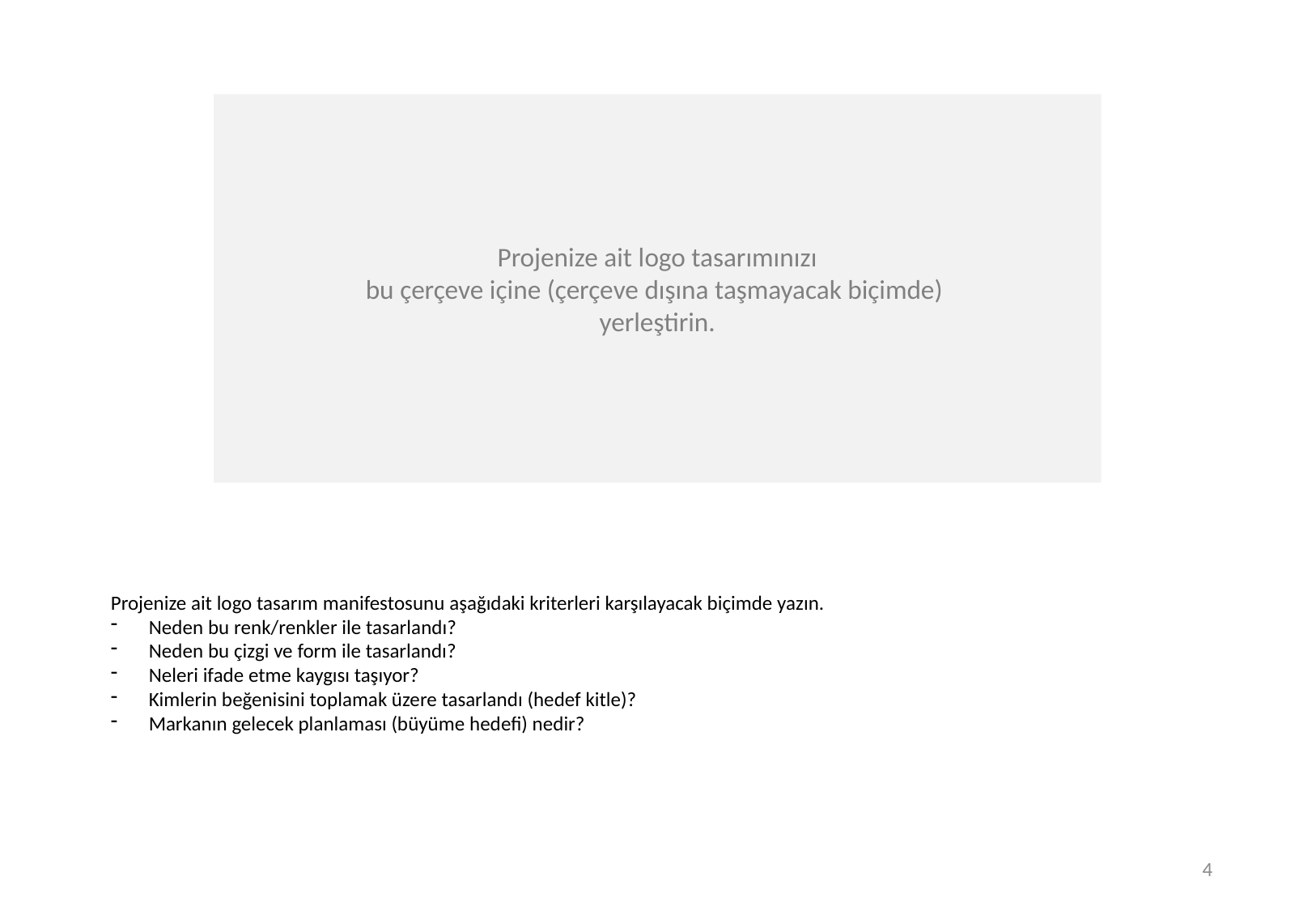

Projenize ait logo tasarımınızı
bu çerçeve içine (çerçeve dışına taşmayacak biçimde)
yerleştirin.
Projenize ait logo tasarım manifestosunu aşağıdaki kriterleri karşılayacak biçimde yazın.
Neden bu renk/renkler ile tasarlandı?
Neden bu çizgi ve form ile tasarlandı?
Neleri ifade etme kaygısı taşıyor?
Kimlerin beğenisini toplamak üzere tasarlandı (hedef kitle)?
Markanın gelecek planlaması (büyüme hedefi) nedir?
4